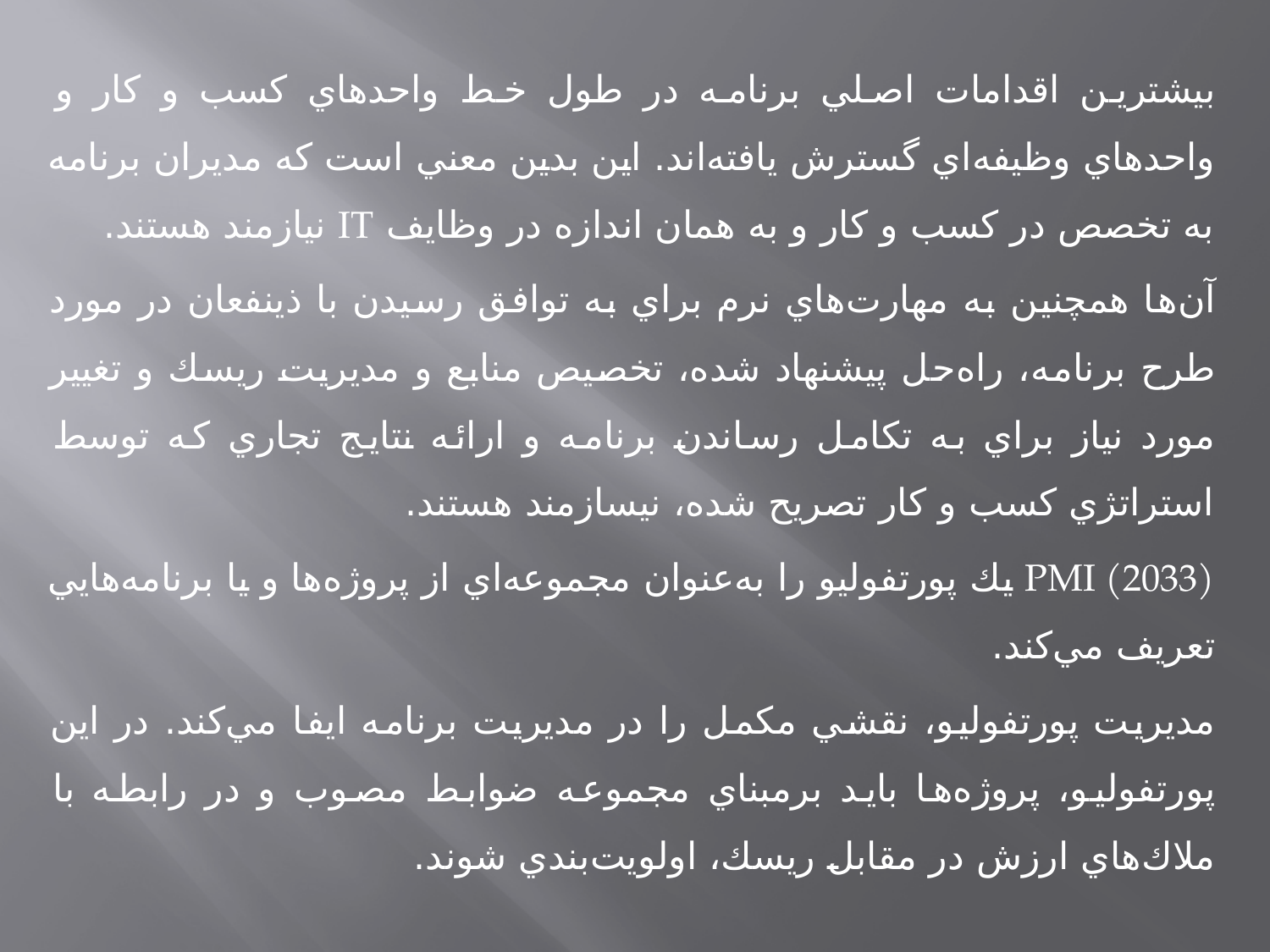

بيشترين اقدامات اصلي برنامه در طول خط واحدهاي كسب و كار و واحدهاي وظيفه‌اي گسترش يافته‌اند. اين بدين معني است كه مديران برنامه به تخصص در كسب و كار و به همان اندازه در وظايف IT نيازمند هستند.
آن‌ها همچنين به مهارت‌هاي نرم براي به توافق رسيدن با ذينفعان در مورد طرح برنامه، راه‌حل پيشنهاد شده، تخصيص منابع و مديريت ريسك و تغيير مورد نياز براي به تكامل رساندن برنامه و ارائه نتايج تجاري كه توسط استراتژي كسب و كار تصريح شده، نيسازمند هستند.
PMI (2033) يك پورتفوليو را به‌عنوان مجموعه‌اي از پروژه‌ها و يا برنامه‌هايي تعريف مي‌كند.
مديريت پورتفوليو، نقشي مكمل را در مديريت برنامه ايفا مي‌كند. در اين پورتفوليو، پروژه‌ها بايد برمبناي مجموعه ضوابط مصوب و در رابطه با ملاك‌هاي ارزش در مقابل ريسك، اولويت‌بندي شوند.